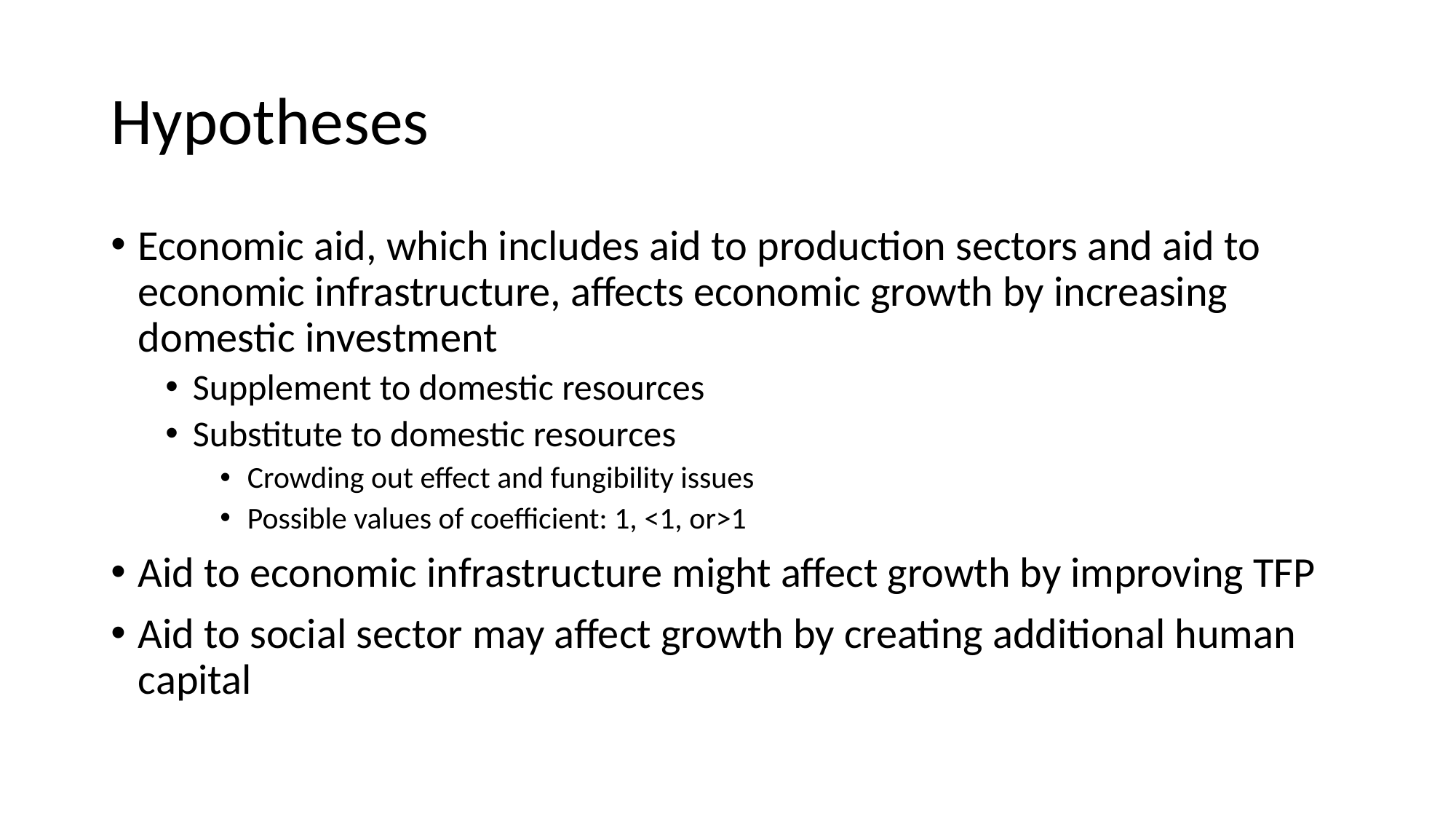

# Hypotheses
Economic aid, which includes aid to production sectors and aid to economic infrastructure, affects economic growth by increasing domestic investment
Supplement to domestic resources
Substitute to domestic resources
Crowding out effect and fungibility issues
Possible values of coefficient: 1, <1, or>1
Aid to economic infrastructure might affect growth by improving TFP
Aid to social sector may affect growth by creating additional human capital